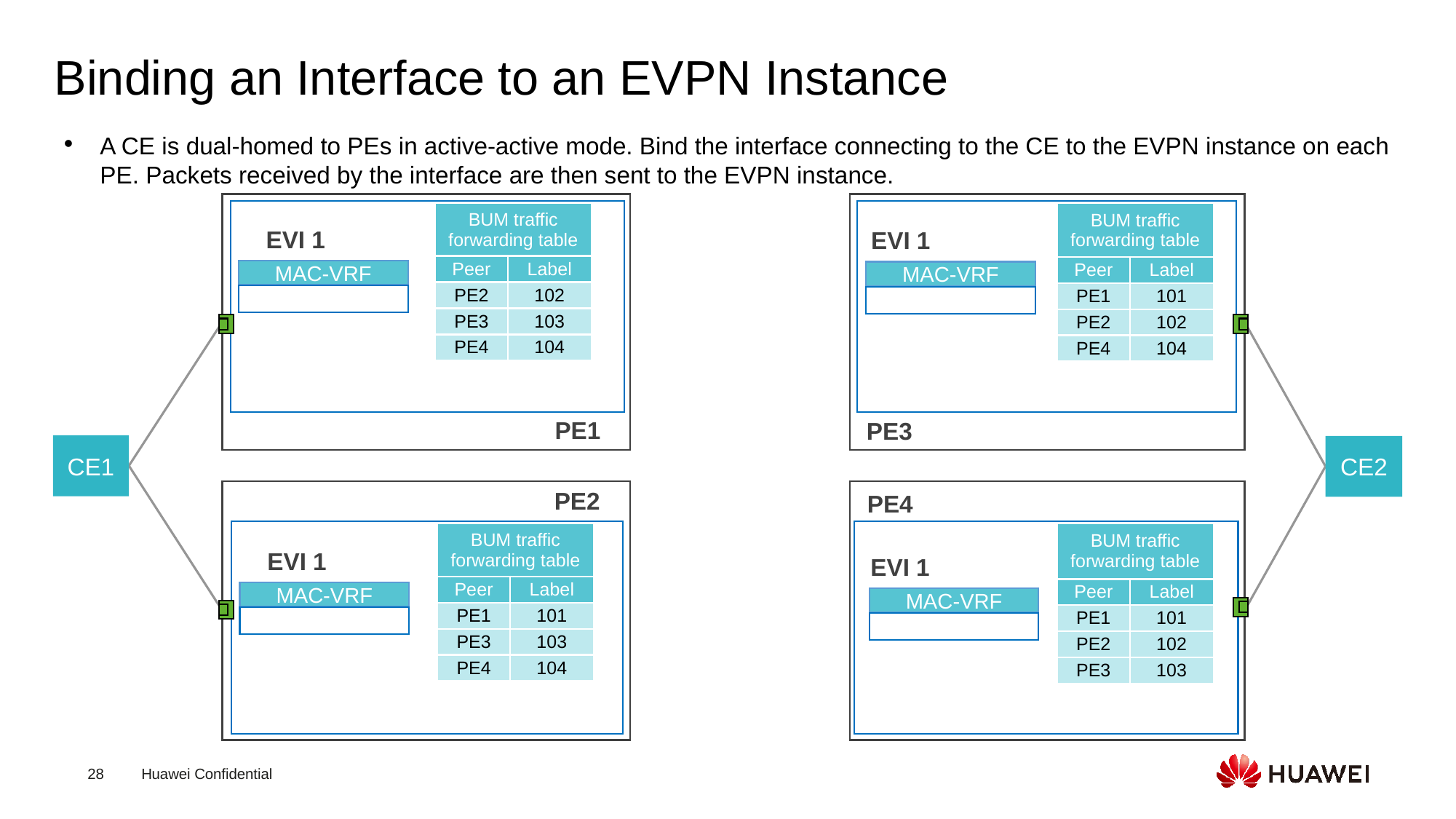

# Binding an Interface to an EVPN Instance
A CE is dual-homed to PEs in active-active mode. Bind the interface connecting to the CE to the EVPN instance on each PE. Packets received by the interface are then sent to the EVPN instance.

| BUM traffic forwarding table |  |
| --- | --- |
| Peer | Label |
| PE2 | 102 |
| PE3 | 103 |
| PE4 | 104 |
| BUM traffic forwarding table |  |
| --- | --- |
| Peer | Label |
| PE1 | 101 |
| PE2 | 102 |
| PE4 | 104 |
EVI 1
EVI 1
MAC-VRF
MAC-VRF

PE1
PE3
CE1
CE2
PE2

PE4

| BUM traffic forwarding table |  |
| --- | --- |
| Peer | Label |
| PE1 | 101 |
| PE3 | 103 |
| PE4 | 104 |
| BUM traffic forwarding table |  |
| --- | --- |
| Peer | Label |
| PE1 | 101 |
| PE2 | 102 |
| PE3 | 103 |
EVI 1
EVI 1
MAC-VRF
MAC-VRF